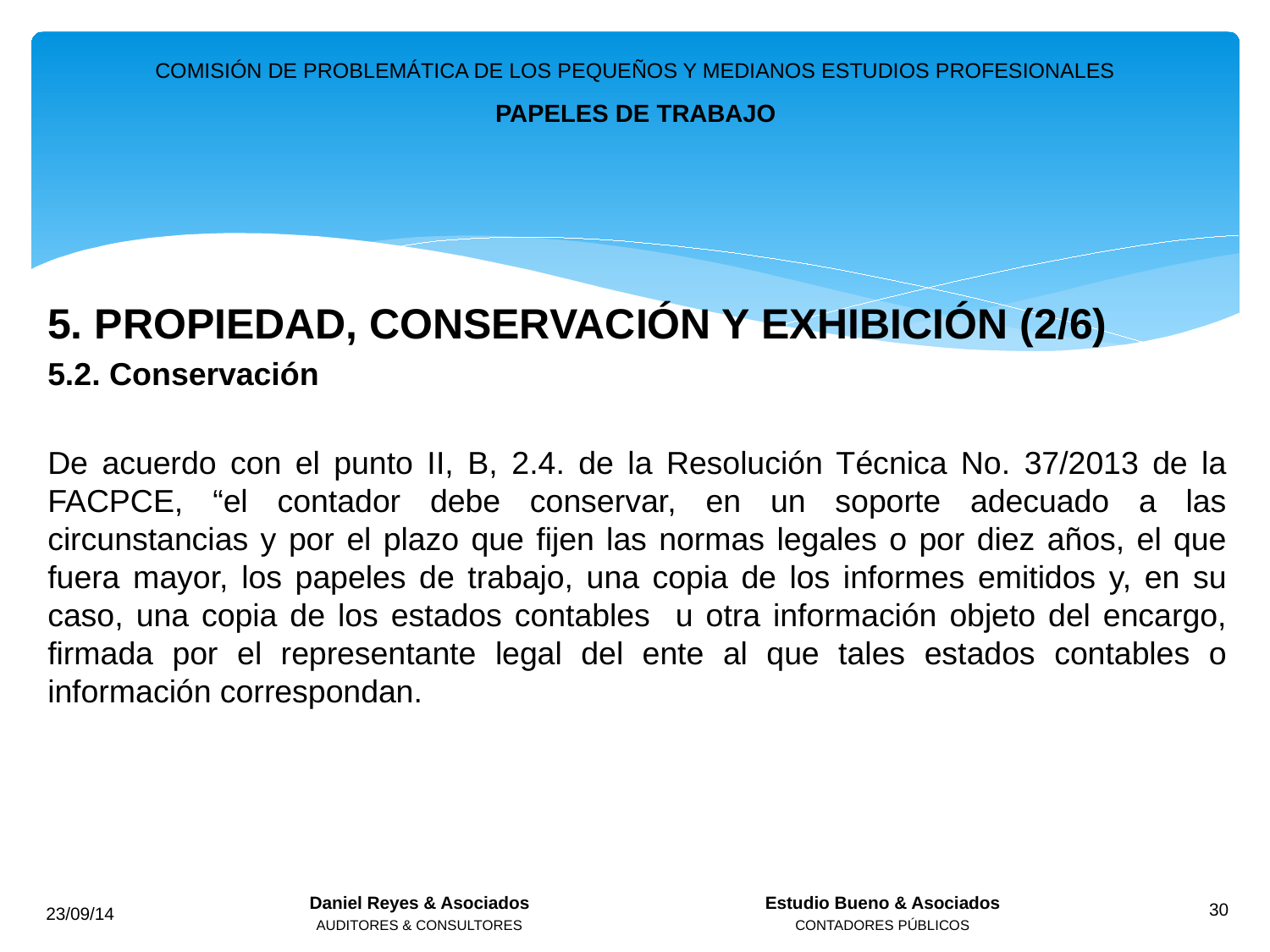

COMISIÓN DE PROBLEMÁTICA DE LOS PEQUEÑOS Y MEDIANOS ESTUDIOS PROFESIONALES
PAPELES DE TRABAJO
5. PROPIEDAD, CONSERVACIÓN Y EXHIBICIÓN (2/6)
5.2. Conservación

De acuerdo con el punto II, B, 2.4. de la Resolución Técnica No. 37/2013 de la FACPCE, “el contador debe conservar, en un soporte adecuado a las circunstancias y por el plazo que fijen las normas legales o por diez años, el que fuera mayor, los papeles de trabajo, una copia de los informes emitidos y, en su caso, una copia de los estados contables  u otra información objeto del encargo, firmada por el representante legal del ente al que tales estados contables o información correspondan.

Daniel Reyes & Asociados
AUDITORES & CONSULTORES
Estudio Bueno & Asociados
CONTADORES PÚBLICOS
23/09/14
30